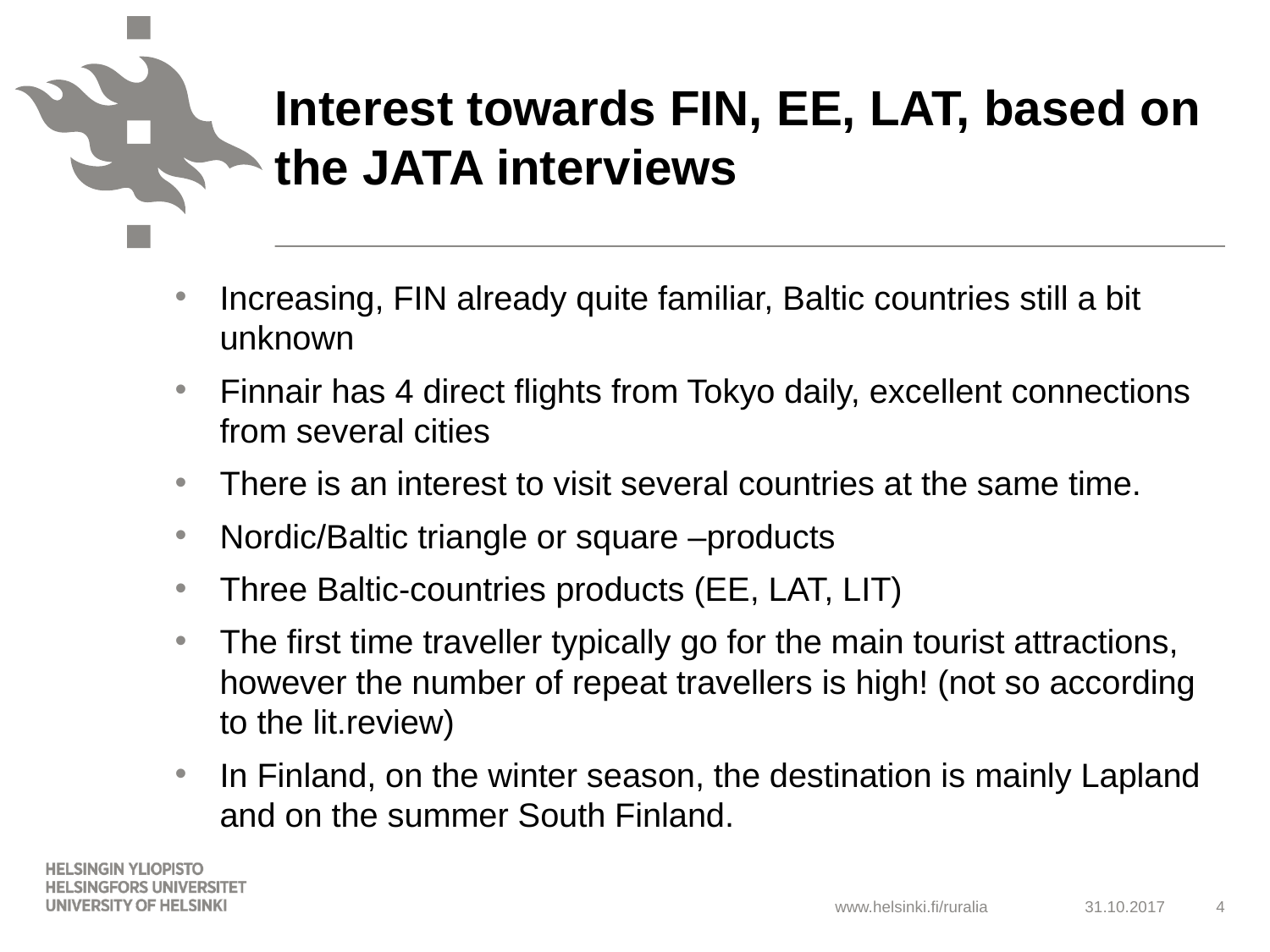

# Interest towards FIN, EE, LAT, based on the JATA interviews
Increasing, FIN already quite familiar, Baltic countries still a bit unknown
Finnair has 4 direct flights from Tokyo daily, excellent connections from several cities
There is an interest to visit several countries at the same time.
Nordic/Baltic triangle or square –products
Three Baltic-countries products (EE, LAT, LIT)
The first time traveller typically go for the main tourist attractions, however the number of repeat travellers is high! (not so according to the lit.review)
In Finland, on the winter season, the destination is mainly Lapland and on the summer South Finland.

31.10.2017
4